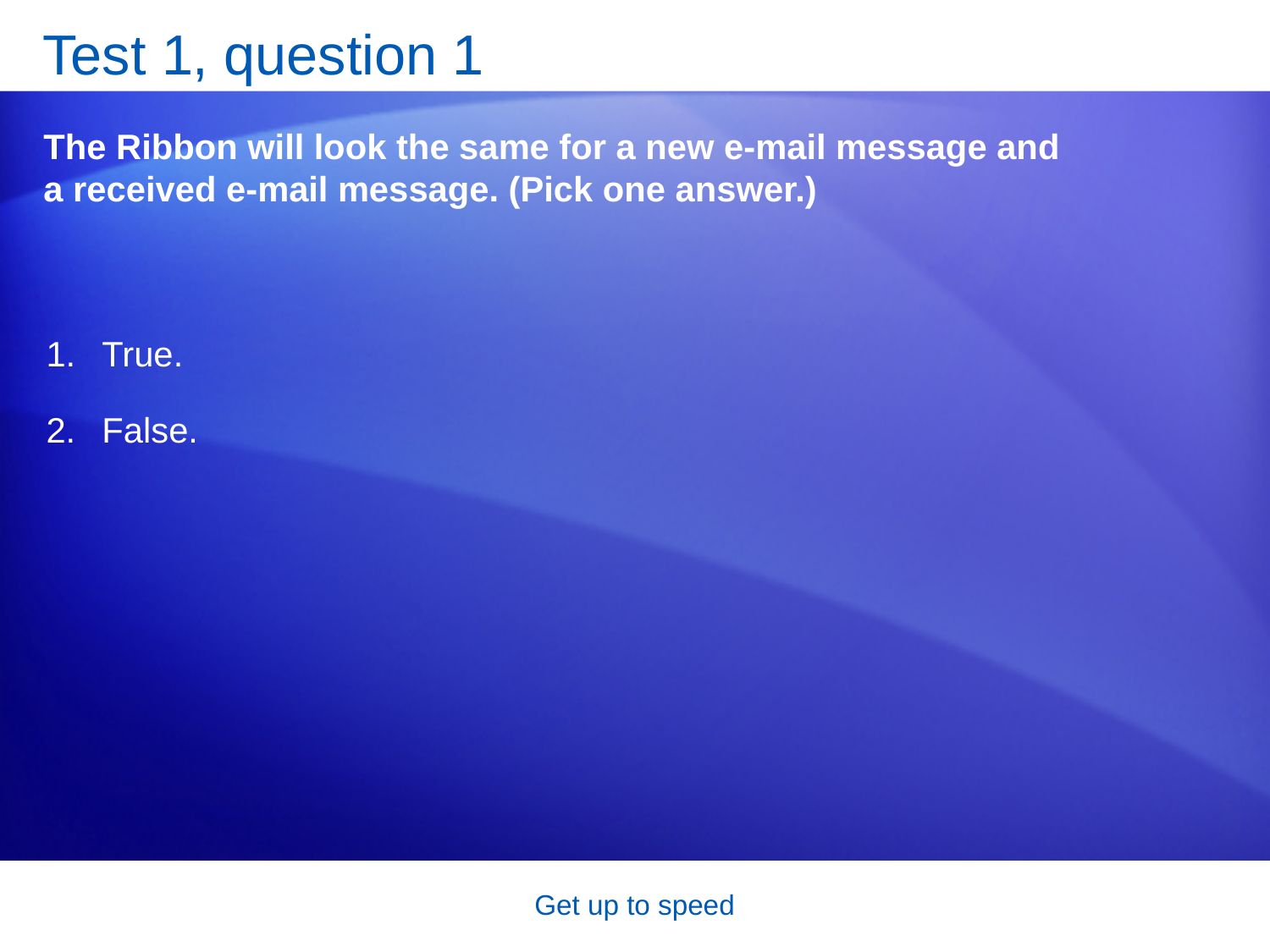

# Test 1, question 1
The Ribbon will look the same for a new e-mail message and a received e-mail message. (Pick one answer.)
True.
False.
Get up to speed